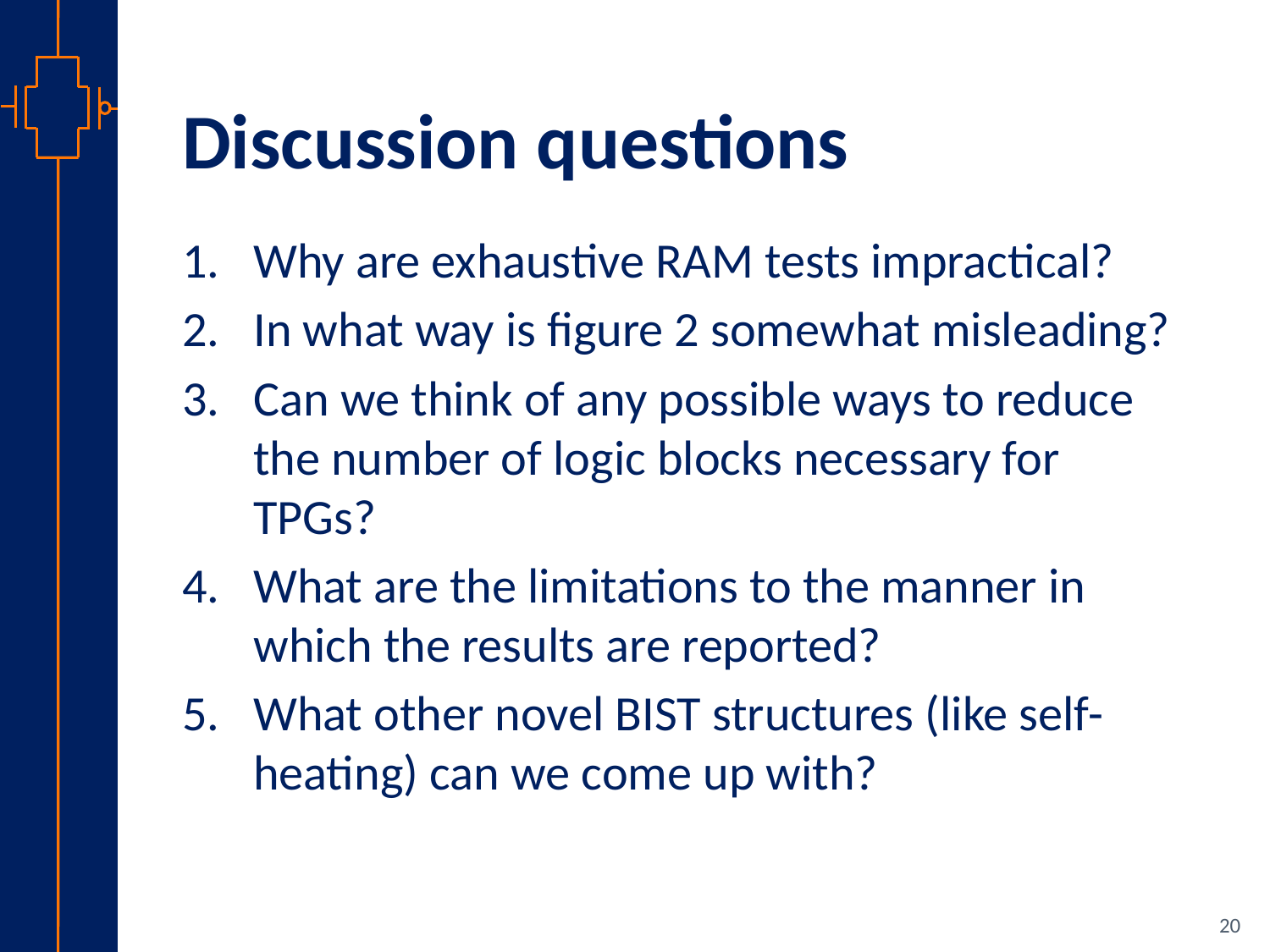

# Discussion questions
Why are exhaustive RAM tests impractical?
In what way is figure 2 somewhat misleading?
Can we think of any possible ways to reduce the number of logic blocks necessary for TPGs?
What are the limitations to the manner in which the results are reported?
What other novel BIST structures (like self-heating) can we come up with?

20